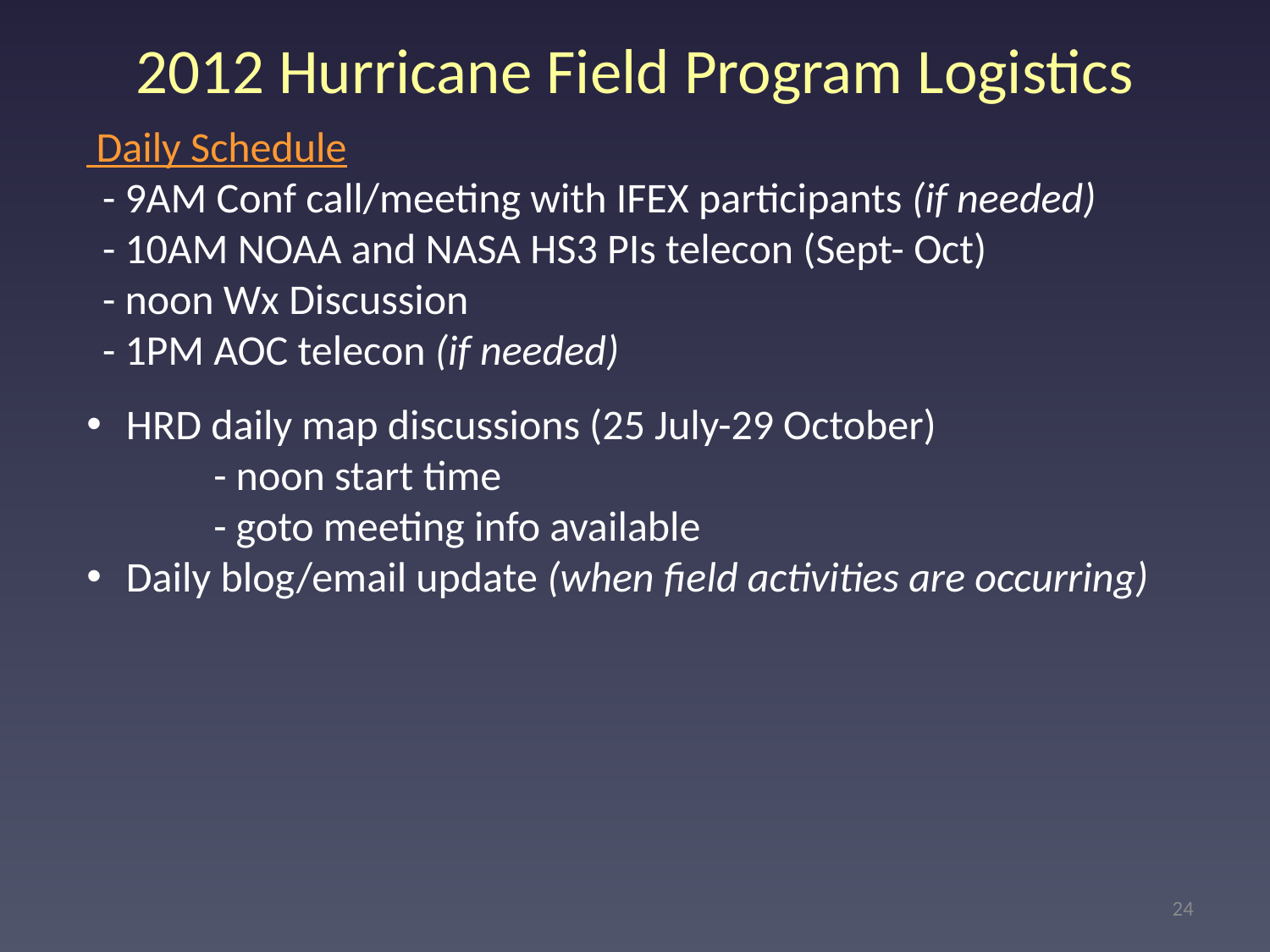

2012 Hurricane Field Program Logistics
 Daily Schedule
- 9AM Conf call/meeting with IFEX participants (if needed)
- 10AM NOAA and NASA HS3 PIs telecon (Sept- Oct)
- noon Wx Discussion
- 1PM AOC telecon (if needed)

 HRD daily map discussions (25 July-29 October)
	- noon start time
	- goto meeting info available
 Daily blog/email update (when field activities are occurring)
24